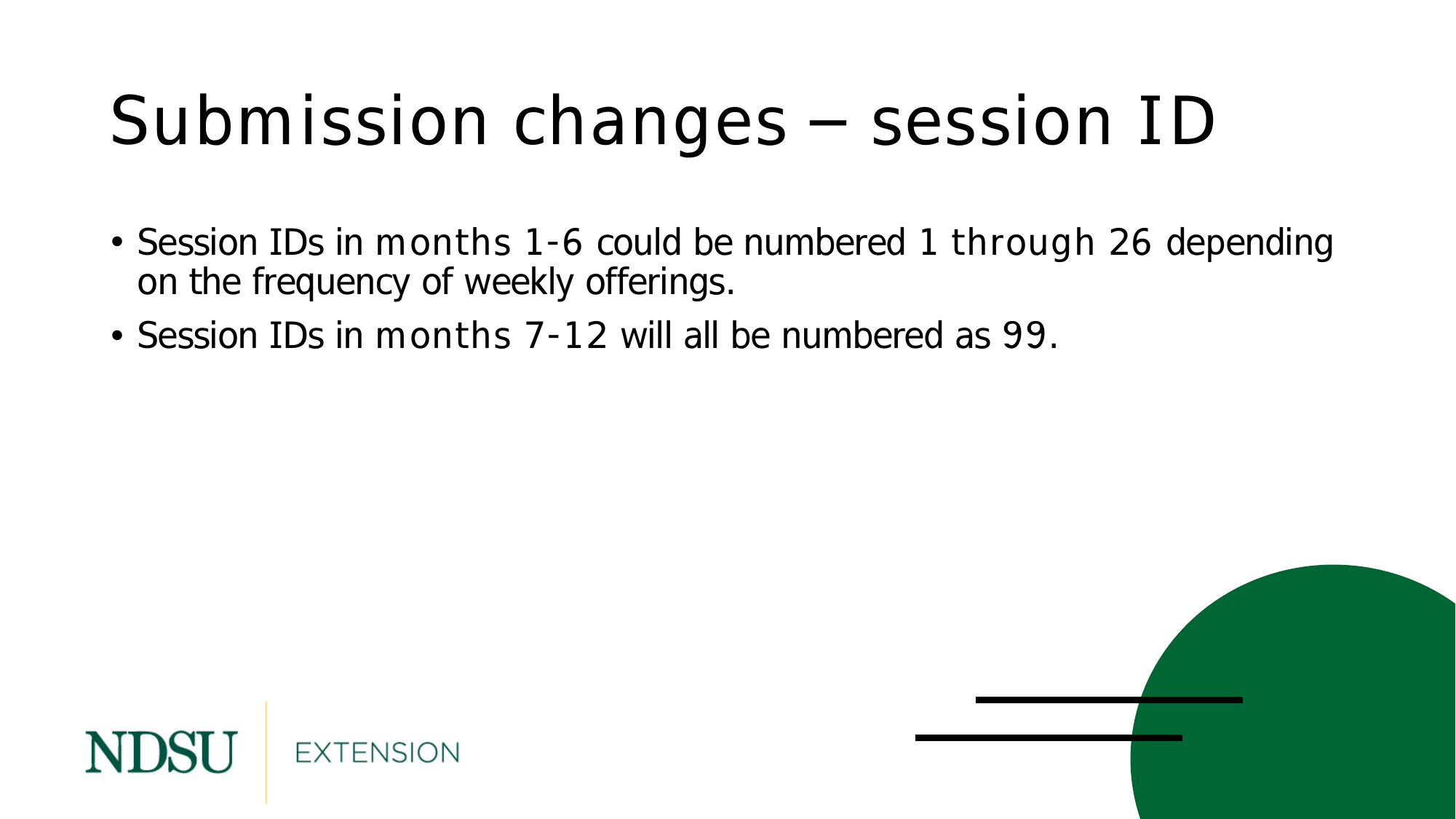

# Submission changes – session ID
Session IDs in months 1-6 could be numbered 1 through 26 depending on the frequency of weekly offerings.
Session IDs in months 7-12 will all be numbered as 99.